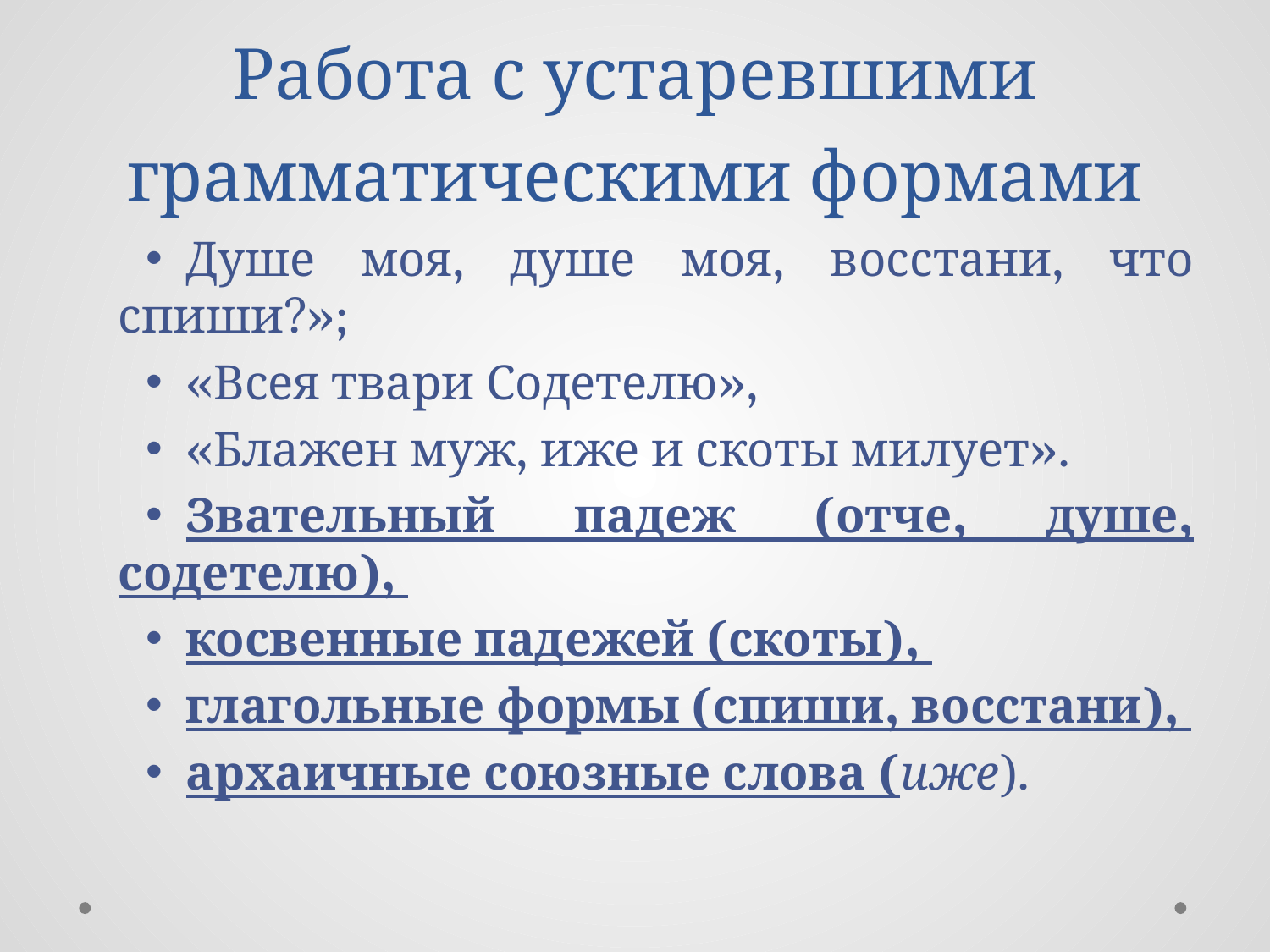

# Работа с устаревшими грамматическими формами
Душе моя, душе моя, восстани, что спиши?»;
«Всея твари Содетелю»,
«Блажен муж, иже и скоты милует».
Звательный падеж (отче, душе, содетелю),
косвенные падежей (скоты),
глагольные формы (спиши, восстани),
архаичные союзные слова (иже).